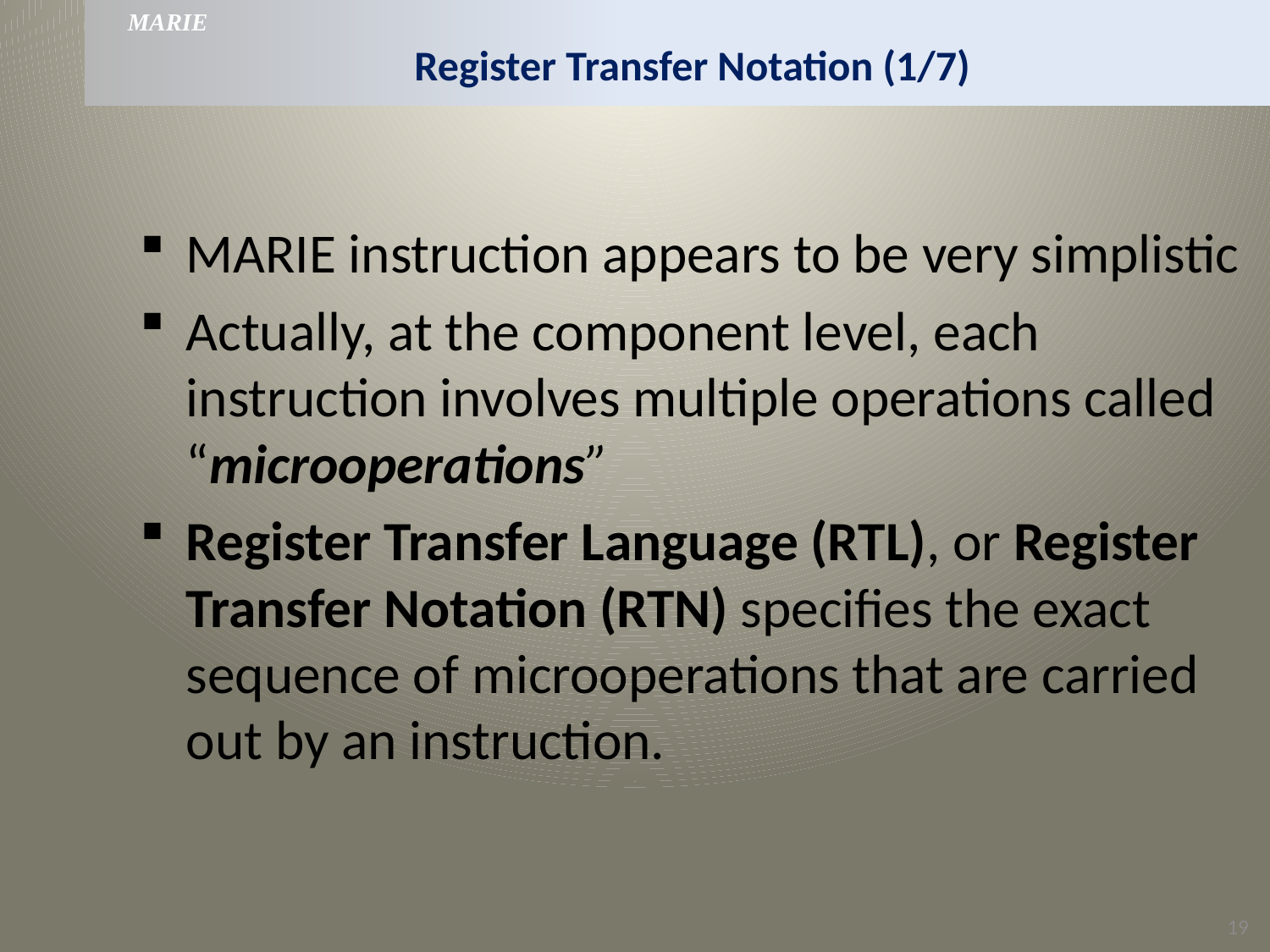

MARIE
# Register Transfer Notation (1/7)
MARIE instruction appears to be very simplistic
Actually, at the component level, each instruction involves multiple operations called “microoperations”
Register Transfer Language (RTL), or Register Transfer Notation (RTN) specifies the exact sequence of microoperations that are carried out by an instruction.